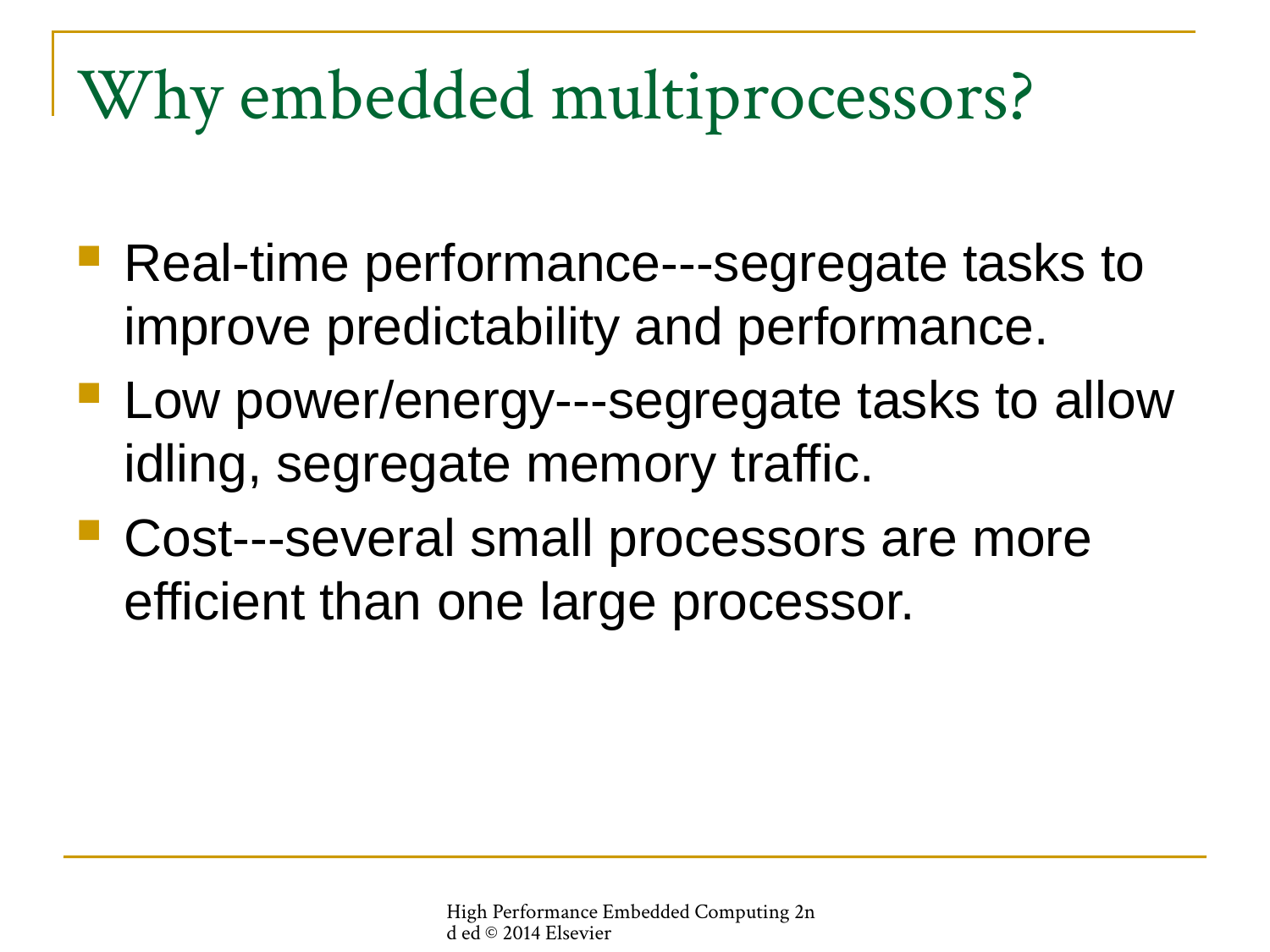

# Why embedded multiprocessors?
Real-time performance---segregate tasks to improve predictability and performance.
Low power/energy---segregate tasks to allow idling, segregate memory traffic.
Cost---several small processors are more efficient than one large processor.
High Performance Embedded Computing 2nd ed © 2014 Elsevier